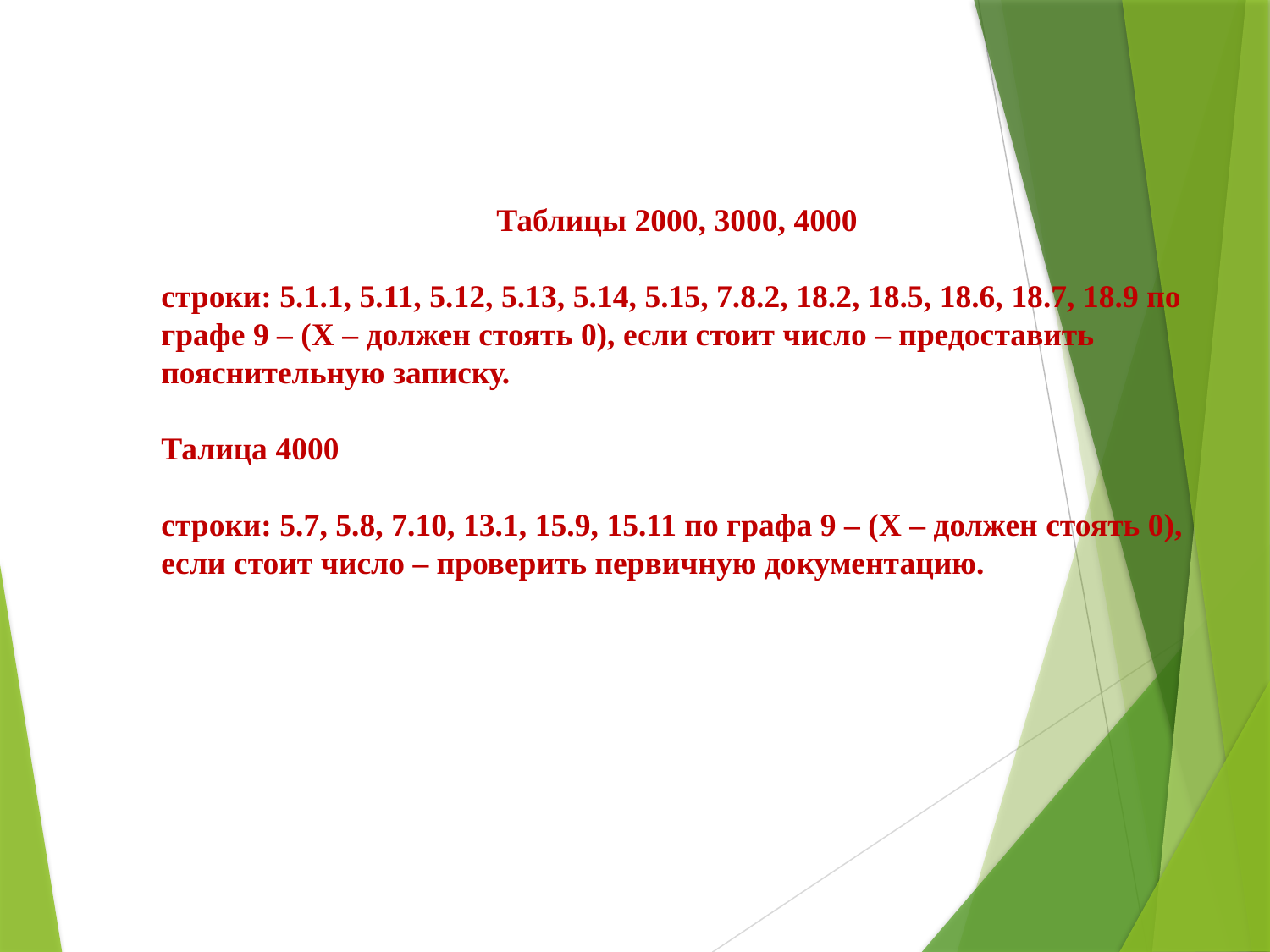

Таблицы 2000, 3000, 4000

строки: 5.1.1, 5.11, 5.12, 5.13, 5.14, 5.15, 7.8.2, 18.2, 18.5, 18.6, 18.7, 18.9 по графе 9 – (Х – должен стоять 0), если стоит число – предоставить пояснительную записку.

Талица 4000

строки: 5.7, 5.8, 7.10, 13.1, 15.9, 15.11 по графа 9 – (Х – должен стоять 0), если стоит число – проверить первичную документацию.